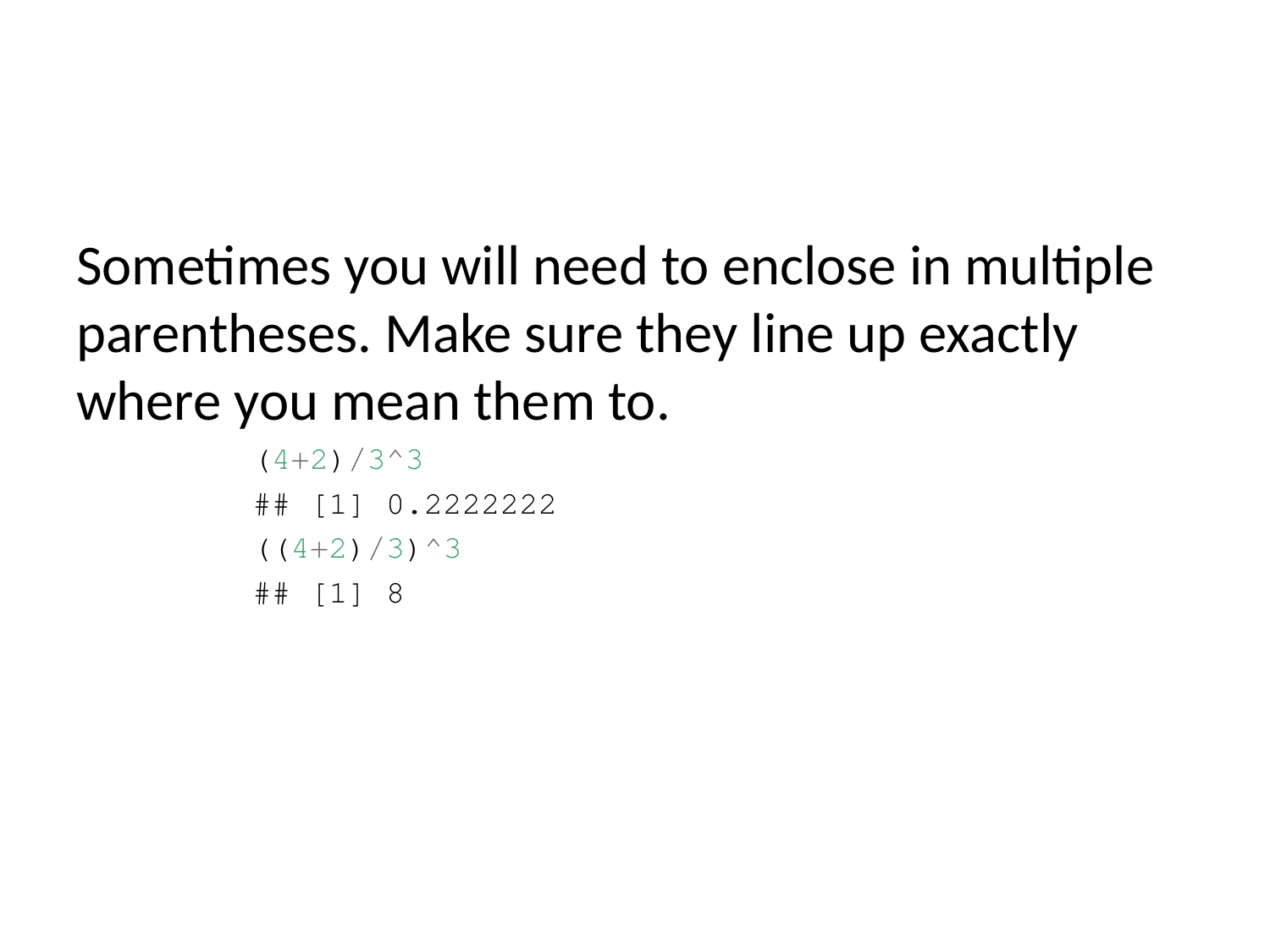

Sometimes you will need to enclose in multiple parentheses. Make sure they line up exactly where you mean them to.
(4+2)/3^3
## [1] 0.2222222
((4+2)/3)^3
## [1] 8